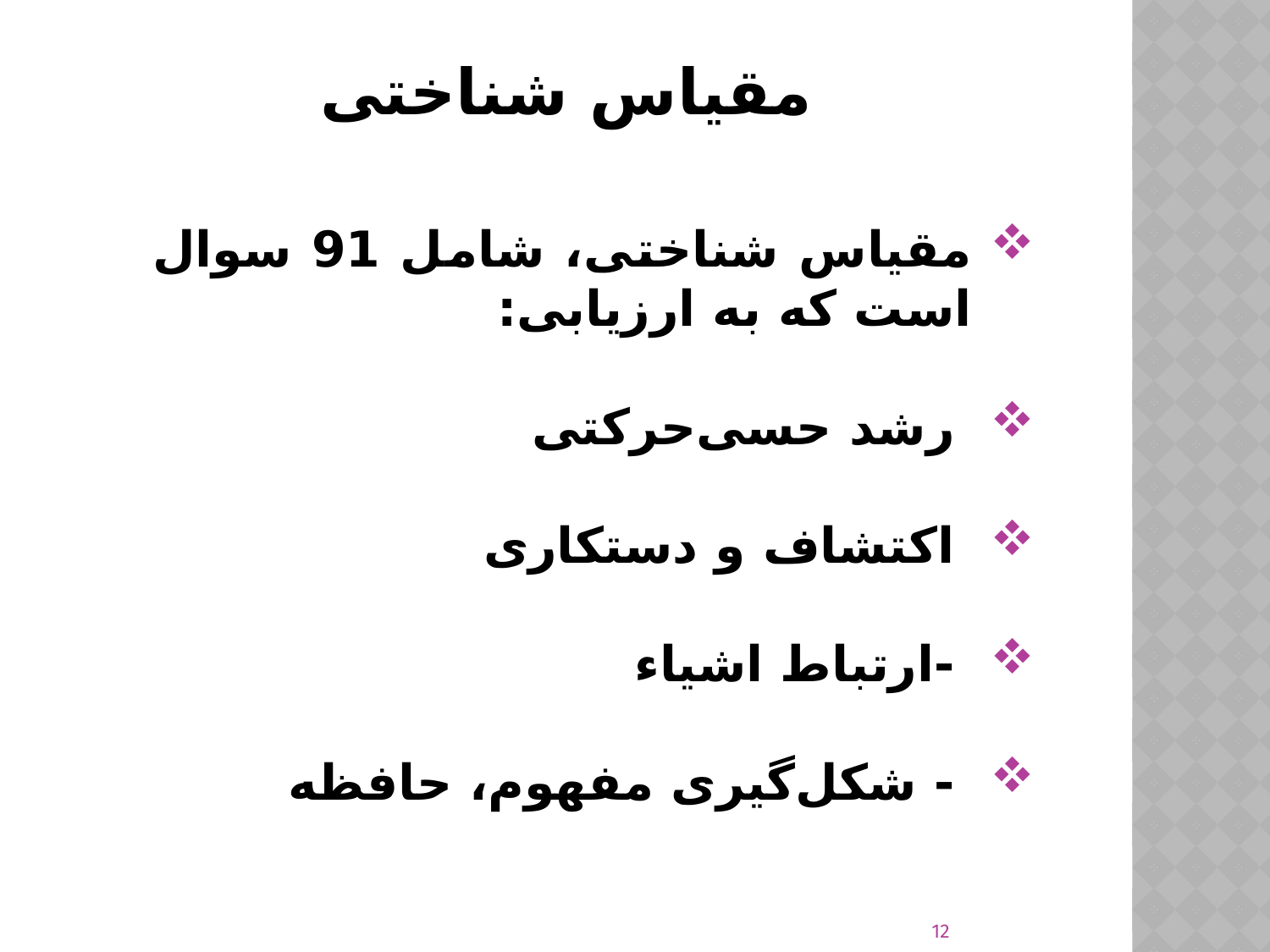

# مقیاس شناختی
مقیاس شناختی، شامل 91 سوال است که به ارزیابی:

 رشد حسی‌حرکتی

 اکتشاف و دستکاری

 -ارتباط اشیاء

 - شکل‌گیری مفهوم، حافظه
12